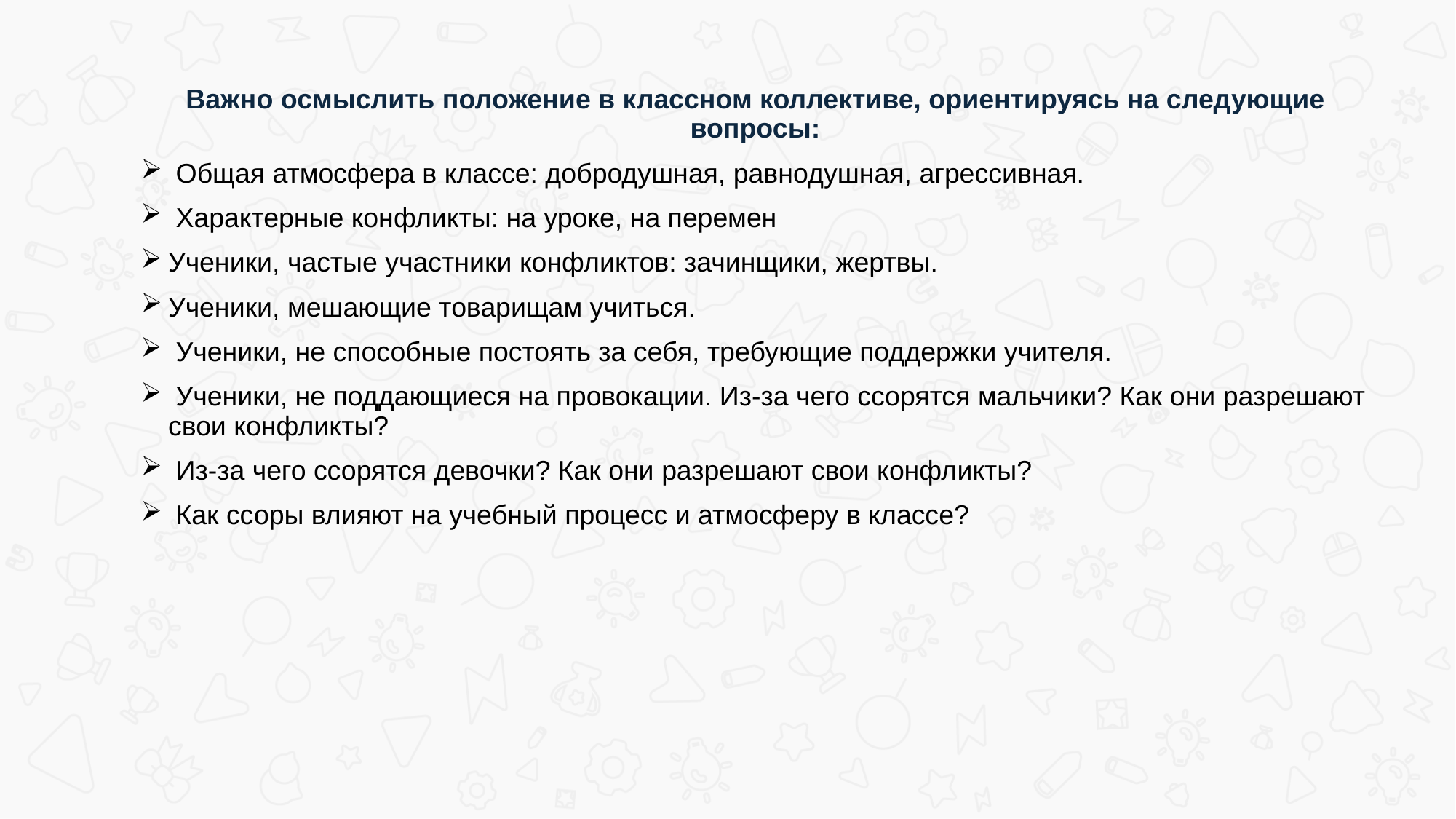

Важно осмыслить положение в классном коллективе, ориентируясь на следующие вопросы:
 Общая атмосфера в классе: добродушная, равнодушная, агрессивная.
 Характерные конфликты: на уроке, на перемен
Ученики, частые участники конфликтов: зачинщики, жертвы.
Ученики, мешающие товарищам учиться.
 Ученики, не способные постоять за себя, требующие поддержки учителя.
 Ученики, не поддающиеся на провокации. Из-за чего ссорятся мальчики? Как они разрешают свои конфликты?
 Из-за чего ссорятся девочки? Как они разрешают свои конфликты?
 Как ссоры влияют на учебный процесс и атмосферу в классе?